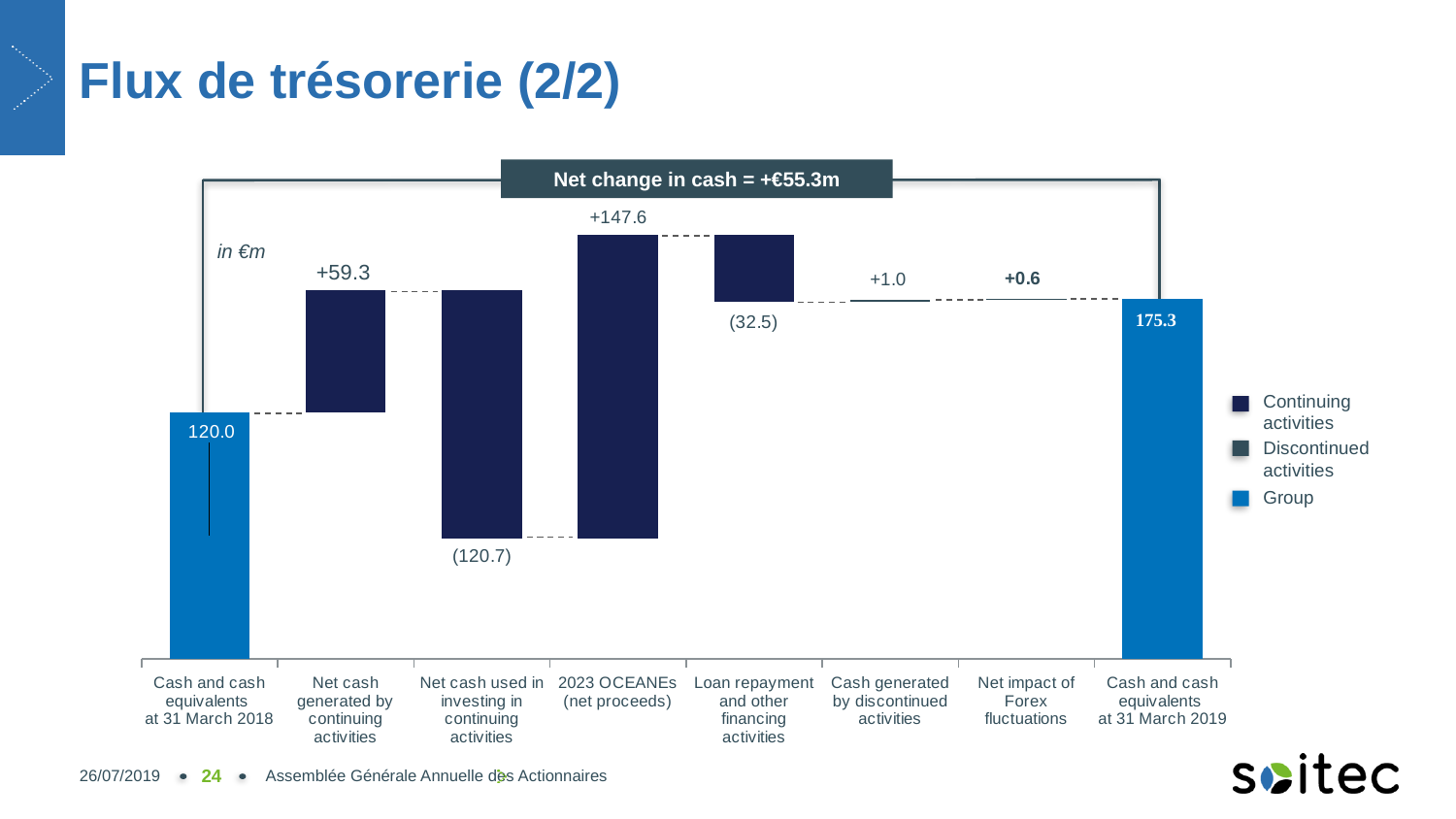

# Flux de trésorerie (2/2)
Net change in cash = +€55.3m

### Chart

| Category | Série 1 | Série 2 |
|---|---|---|
| Cash and cash equivalents
at 31 March 2018 | 120.0 | None |
| Net cash generated by continuing activities | 120.0 | 59.3 |
| Net cash used in investing in continuing activities | 58.60000000000001 | 120.7 |
| 2023 OCEANEs (net proceeds) | 58.60000000000001 | 147.6 |
| Loan repayment and other financing activities | 173.7 | 32.5 |
| Cash generated by discontinued activities | 173.7 | 1.0 |
| Net impact of Forex fluctuations | 174.7 | 0.6 |
| Cash and cash equivalents
at 31 March 2019 | 175.3 | None |
in €m
Continuing activities

Discontinued activities

Group

26/07/2019
24
Assemblée Générale Annuelle des Actionnaires